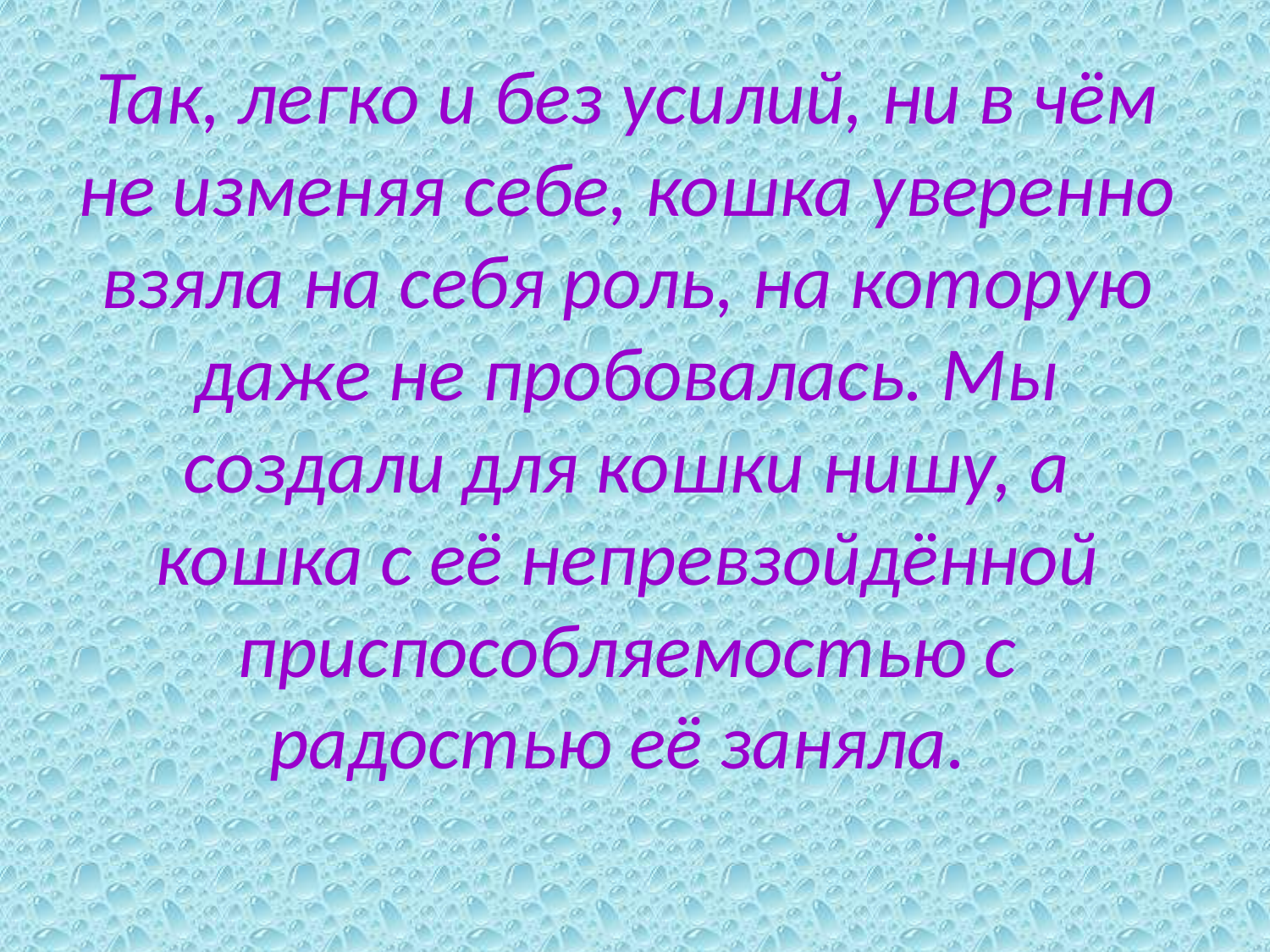

# Так, легко и без усилий, ни в чём не изменяя себе, кошка уверенно взяла на себя роль, на которую даже не пробовалась. Мы создали для кошки нишу, а кошка с её непревзойдённой приспособляемостью с радостью её заняла.